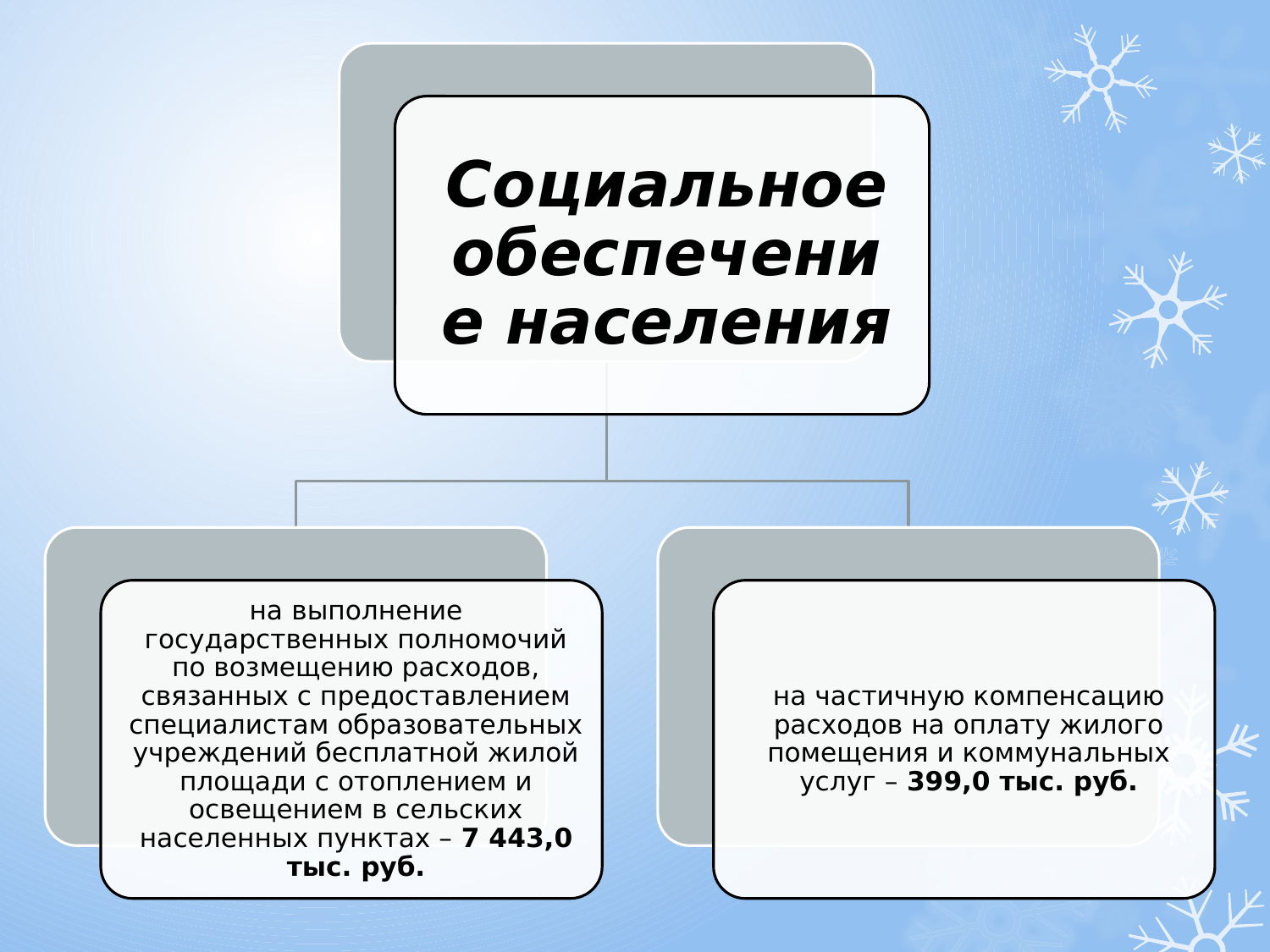

Социальное обеспечение населения
на выполнение государственных полномочий по возмещению расходов, связанных с предоставлением специалистам образовательных учреждений бесплатной жилой площади с отоплением и освещением в сельских населенных пунктах – 7 443,0 тыс. руб.
на частичную компенсацию расходов на оплату жилого помещения и коммунальных услуг – 399,0 тыс. руб.